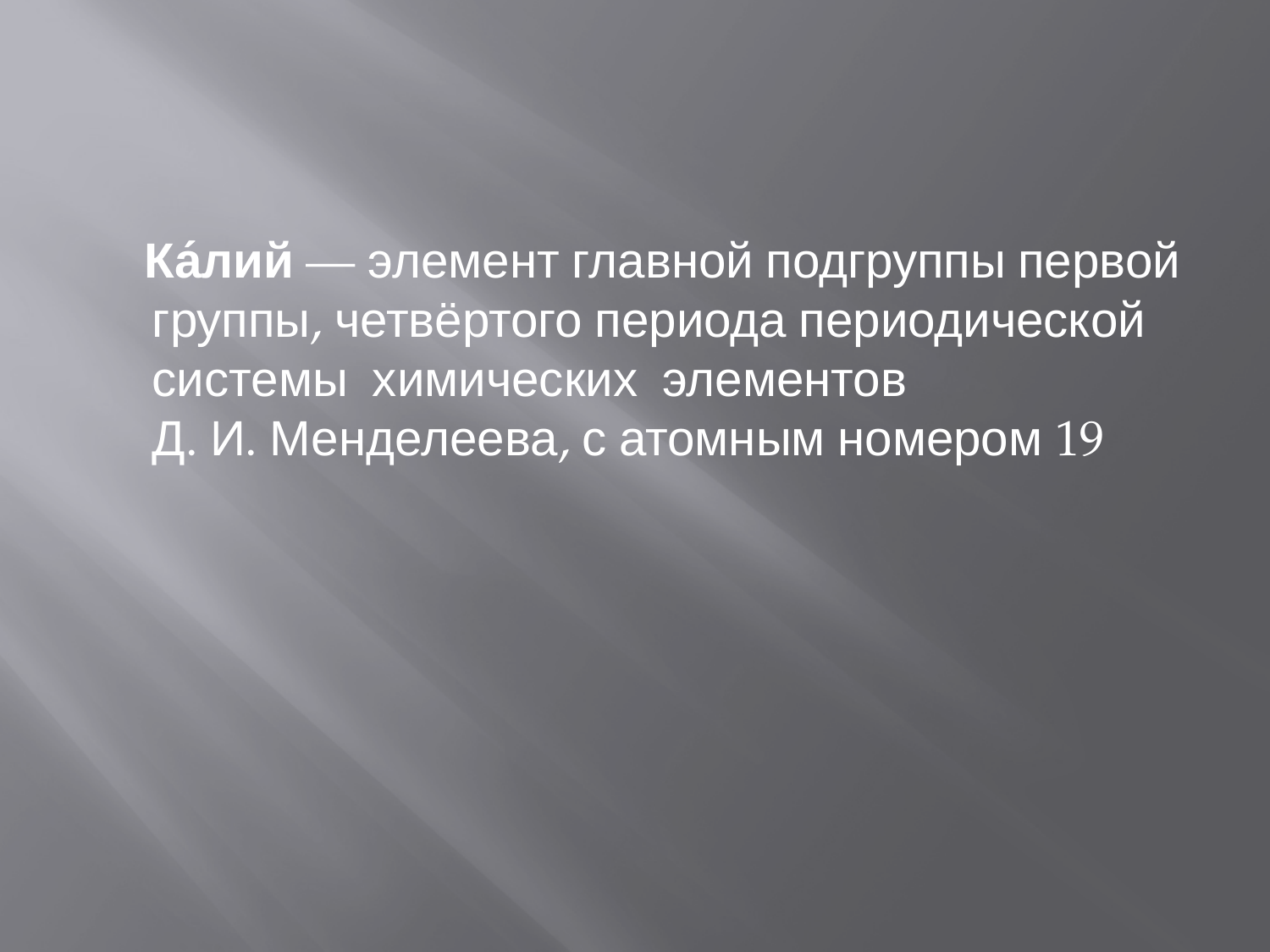

#
    Ка́лий — элемент главной подгруппы первой группы, четвёртого периода периодической  системы  химических  элементов Д. И. Менделеева, с атомным номером 19